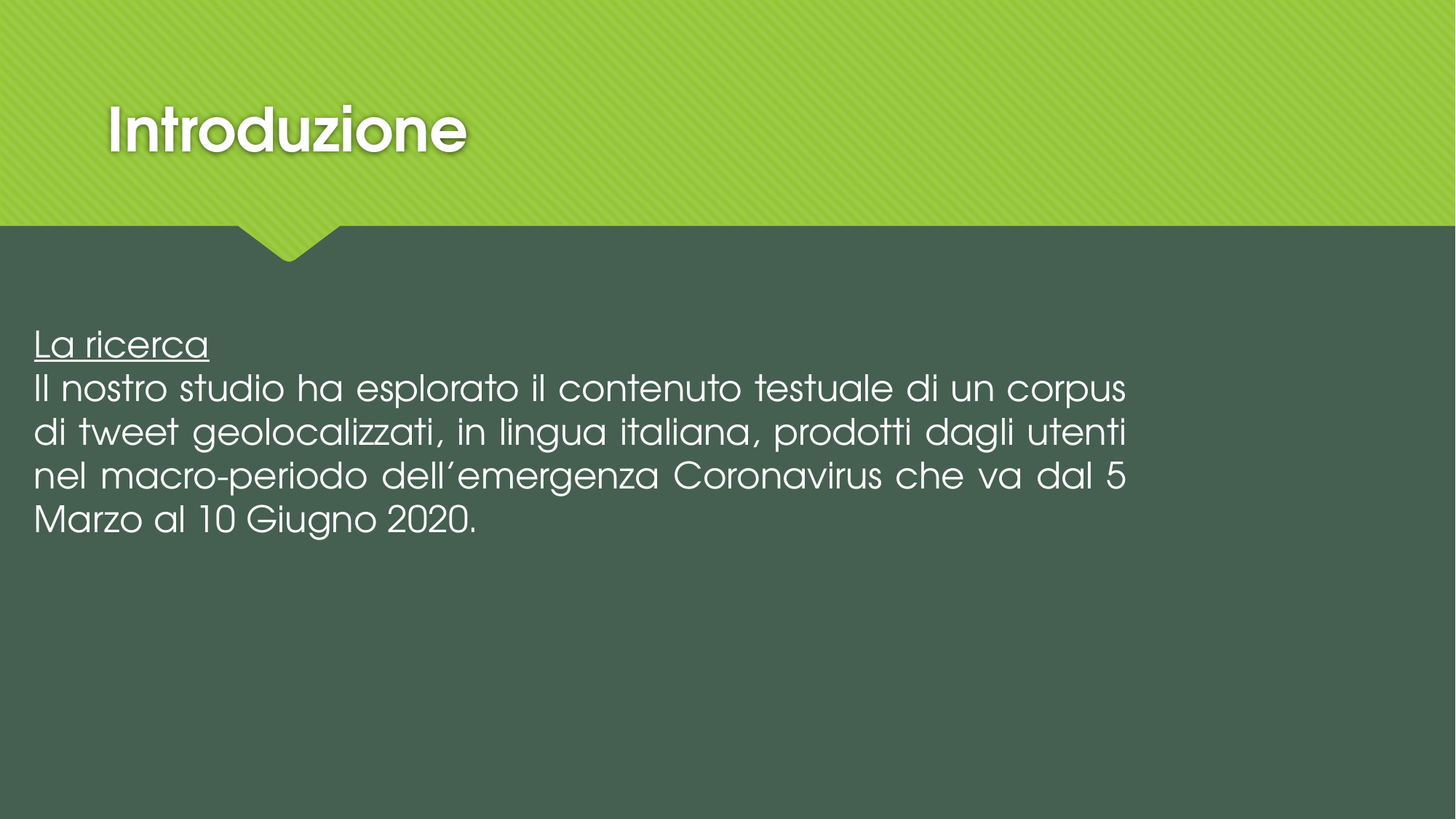

# Introduzione
La ricerca
Il nostro studio ha esplorato il contenuto testuale di un corpus di tweet geolocalizzati, in lingua italiana, prodotti dagli utenti nel macro-periodo dell’emergenza Coronavirus che va dal 5 Marzo al 10 Giugno 2020.